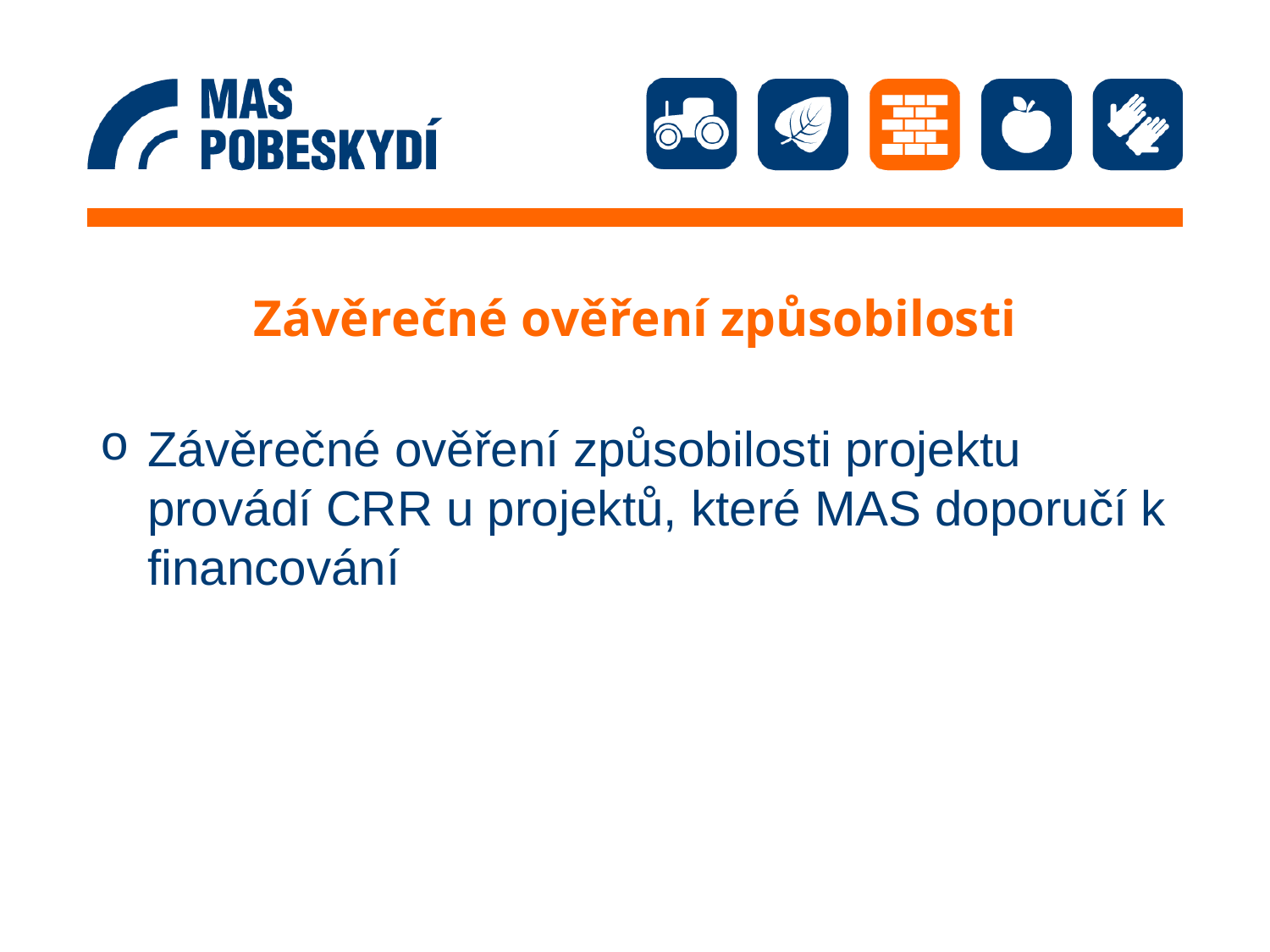

# Závěrečné ověření způsobilosti
Závěrečné ověření způsobilosti projektu provádí CRR u projektů, které MAS doporučí k financování